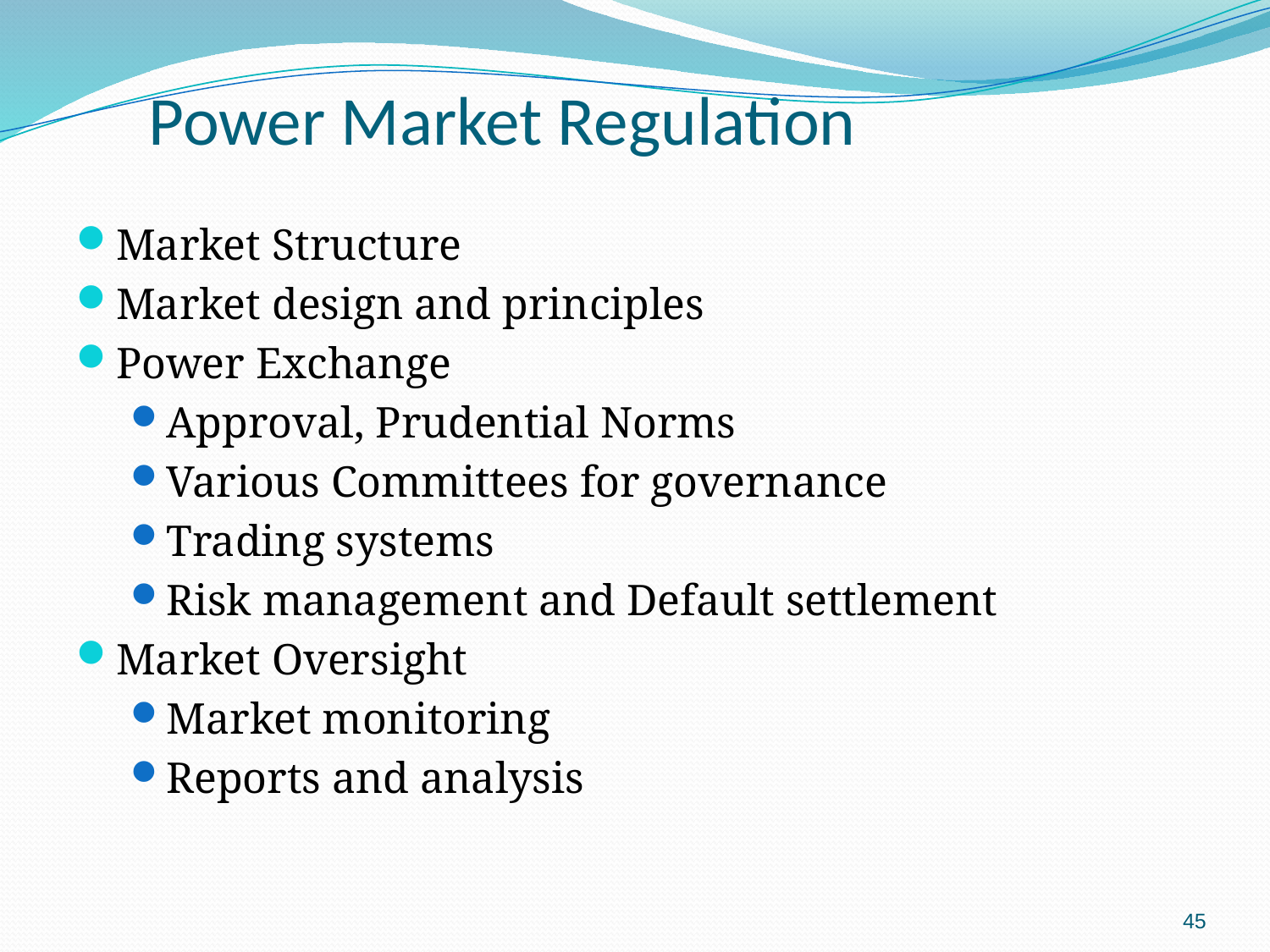

# Power Market Regulation
Market Structure
Market design and principles
Power Exchange
Approval, Prudential Norms
Various Committees for governance
Trading systems
Risk management and Default settlement
Market Oversight
Market monitoring
Reports and analysis
45